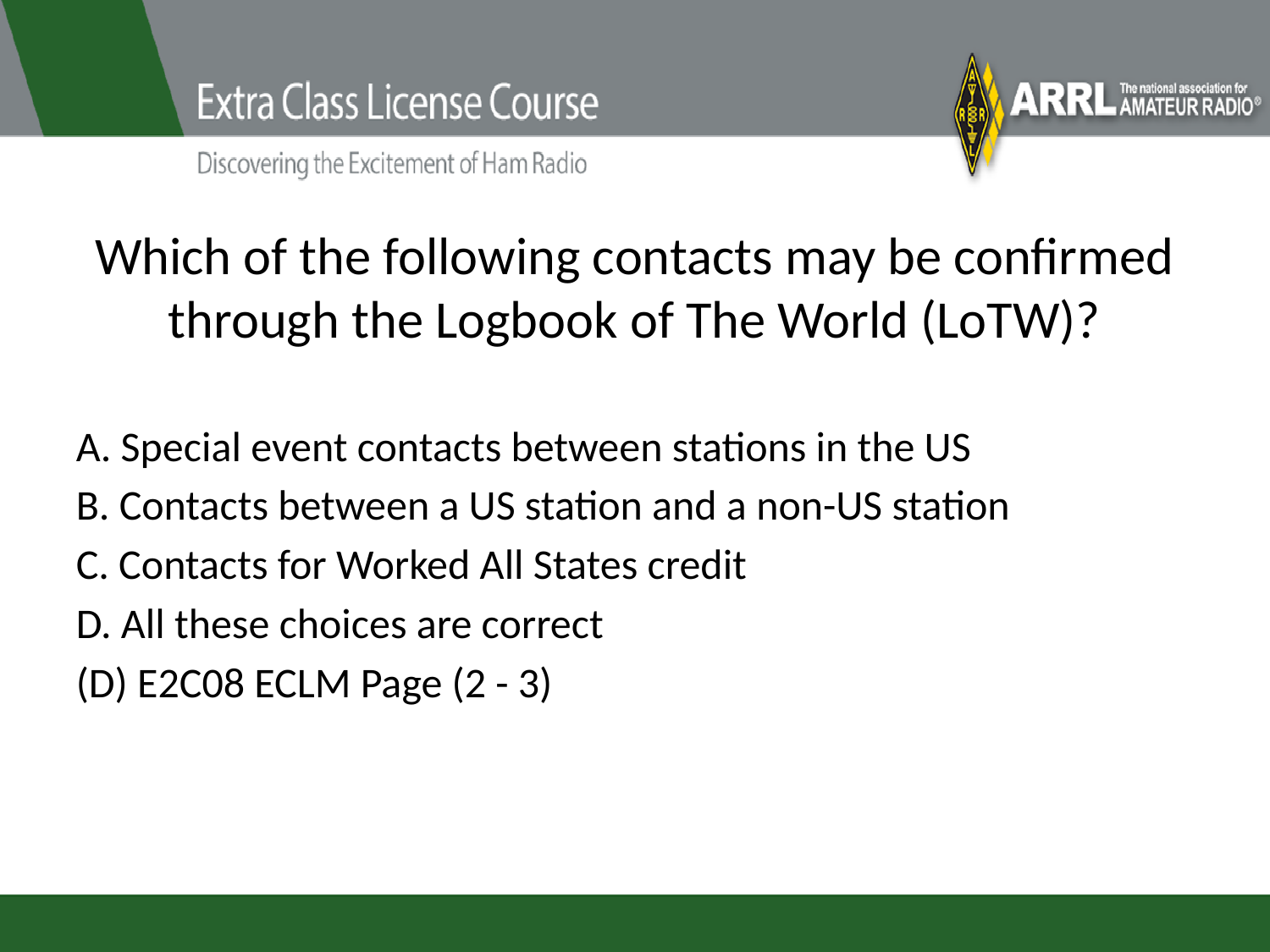

# Which of the following contacts may be confirmed through the Logbook of The World (LoTW)?
A. Special event contacts between stations in the US
B. Contacts between a US station and a non-US station
C. Contacts for Worked All States credit
D. All these choices are correct
(D) E2C08 ECLM Page (2 - 3)